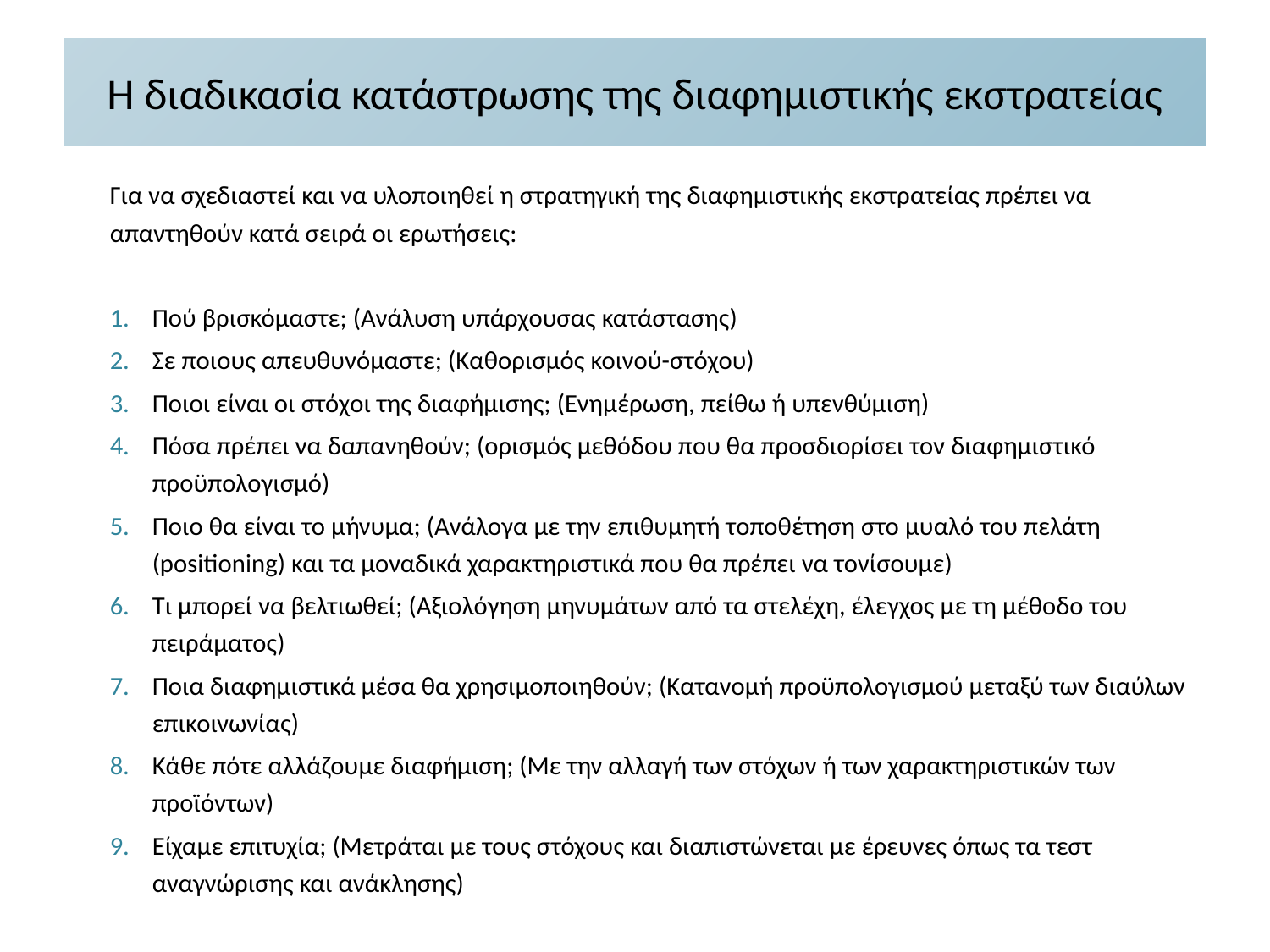

# Η διαδικασία κατάστρωσης της διαφημιστικής εκστρατείας
Για να σχεδιαστεί και να υλοποιηθεί η στρατηγική της διαφημιστικής εκστρατείας πρέπει να απαντηθούν κατά σειρά οι ερωτήσεις:

Πού βρισκόμαστε; (Ανάλυση υπάρχουσας κατάστασης)
Σε ποιους απευθυνόμαστε; (Καθορισμός κοινού-στόχου)
Ποιοι είναι οι στόχοι της διαφήμισης; (Ενημέρωση, πείθω ή υπενθύμιση)
Πόσα πρέπει να δαπανηθούν; (ορισμός μεθόδου που θα προσδιορίσει τον διαφημιστικό προϋπολογισμό)
Ποιο θα είναι το μήνυμα; (Ανάλογα με την επιθυμητή τοποθέτηση στο μυαλό του πελάτη (positioning) και τα μοναδικά χαρακτηριστικά που θα πρέπει να τονίσουμε)
Τι μπορεί να βελτιωθεί; (Αξιολόγηση μηνυμάτων από τα στελέχη, έλεγχος με τη μέθοδο του πειράματος)
Ποια διαφημιστικά μέσα θα χρησιμοποιηθούν; (Κατανομή προϋπολογισμού μεταξύ των διαύλων επικοινωνίας)
Κάθε πότε αλλάζουμε διαφήμιση; (Με την αλλαγή των στόχων ή των χαρακτηριστικών των προϊόντων)
Είχαμε επιτυχία; (Μετράται με τους στόχους και διαπιστώνεται με έρευνες όπως τα τεστ αναγνώρισης και ανάκλησης)